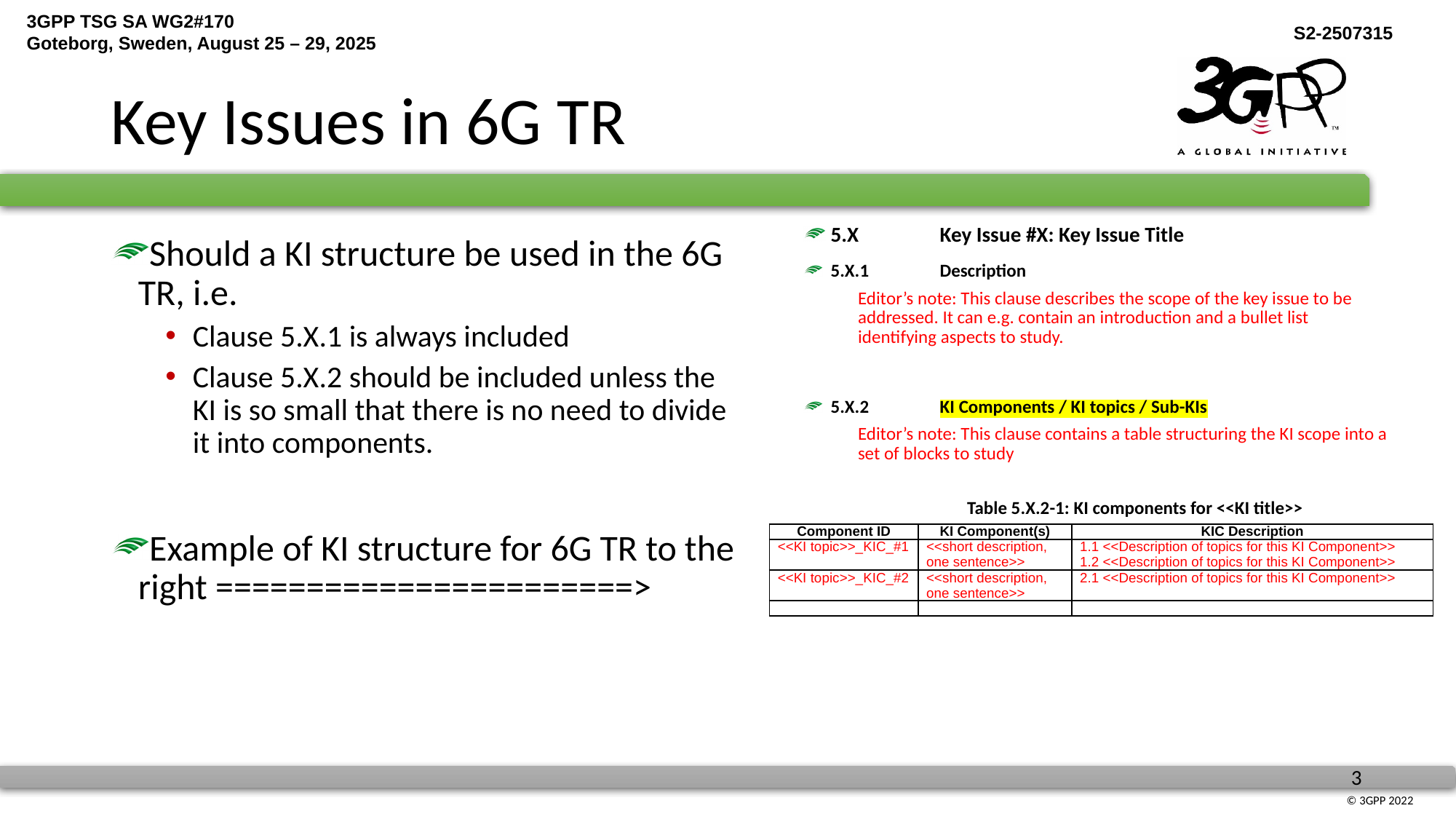

# Key Issues in 6G TR
5.X	Key Issue #X: Key Issue Title
5.X.1 	Description
Editor’s note: This clause describes the scope of the key issue to be addressed. It can e.g. contain an introduction and a bullet list identifying aspects to study.

5.X.2 	KI Components / KI topics / Sub-KIs
Editor’s note: This clause contains a table structuring the KI scope into a set of blocks to study

Table 5.X.2-1: KI components for <<KI title>>

Should a KI structure be used in the 6G TR, i.e.
Clause 5.X.1 is always included
Clause 5.X.2 should be included unless the KI is so small that there is no need to divide it into components.

Example of KI structure for 6G TR to the right =======================>

| Component ID | KI Component(s) | KIC Description |
| --- | --- | --- |
| <<KI topic>>\_KIC\_#1 | <<short description, one sentence>> | 1.1 <<Description of topics for this KI Component>> 1.2 <<Description of topics for this KI Component>> |
| <<KI topic>>\_KIC\_#2 | <<short description, one sentence>> | 2.1 <<Description of topics for this KI Component>> |
|  |  |  |